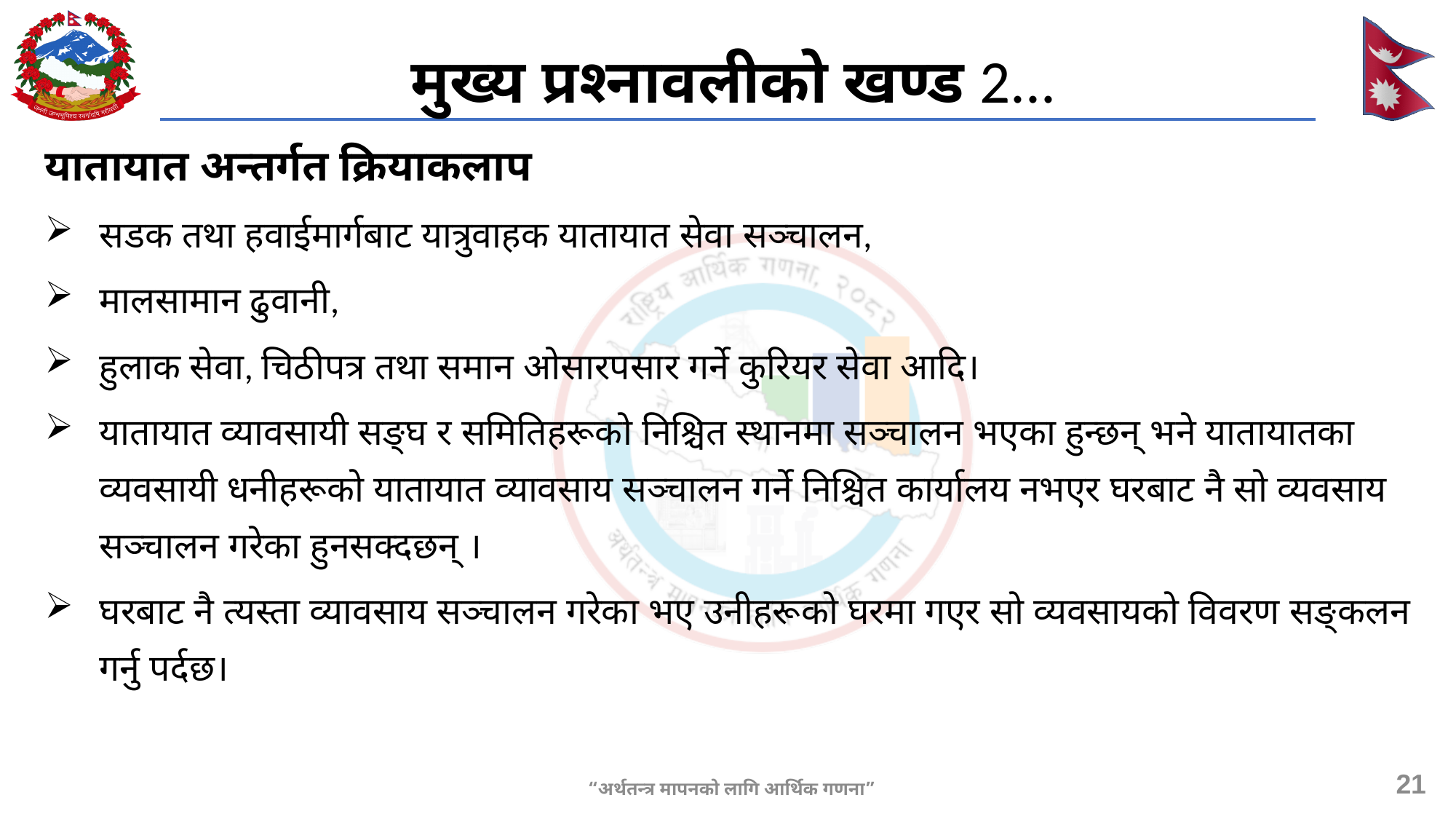

# मुख्य प्रश्नावलीको खण्ड 2...
यातायात अन्तर्गत क्रियाकलाप
सडक तथा हवाईमार्गबाट यात्रुवाहक यातायात सेवा सञ्चालन,
मालसामान ढुवानी,
हुलाक सेवा, चिठीपत्र तथा समान ओसारपसार गर्ने कुरियर सेवा आदि।
यातायात व्यावसायी सङ्‍घ र समितिहरूको निश्चित स्थानमा सञ्चालन भएका हुन्छन् भने यातायातका व्यवसायी धनीहरूको यातायात व्यावसाय सञ्चालन गर्ने निश्चित कार्यालय नभएर घरबाट नै सो व्यवसाय सञ्चालन गरेका हुनसक्दछन् ।
घरबाट नै त्यस्ता व्यावसाय सञ्चालन गरेका भए उनीहरूको घरमा गएर सो व्यवसायको विवरण सङ्कलन गर्नु पर्दछ।

21
“अर्थतन्त्र मापनको लागि आर्थिक गणना”